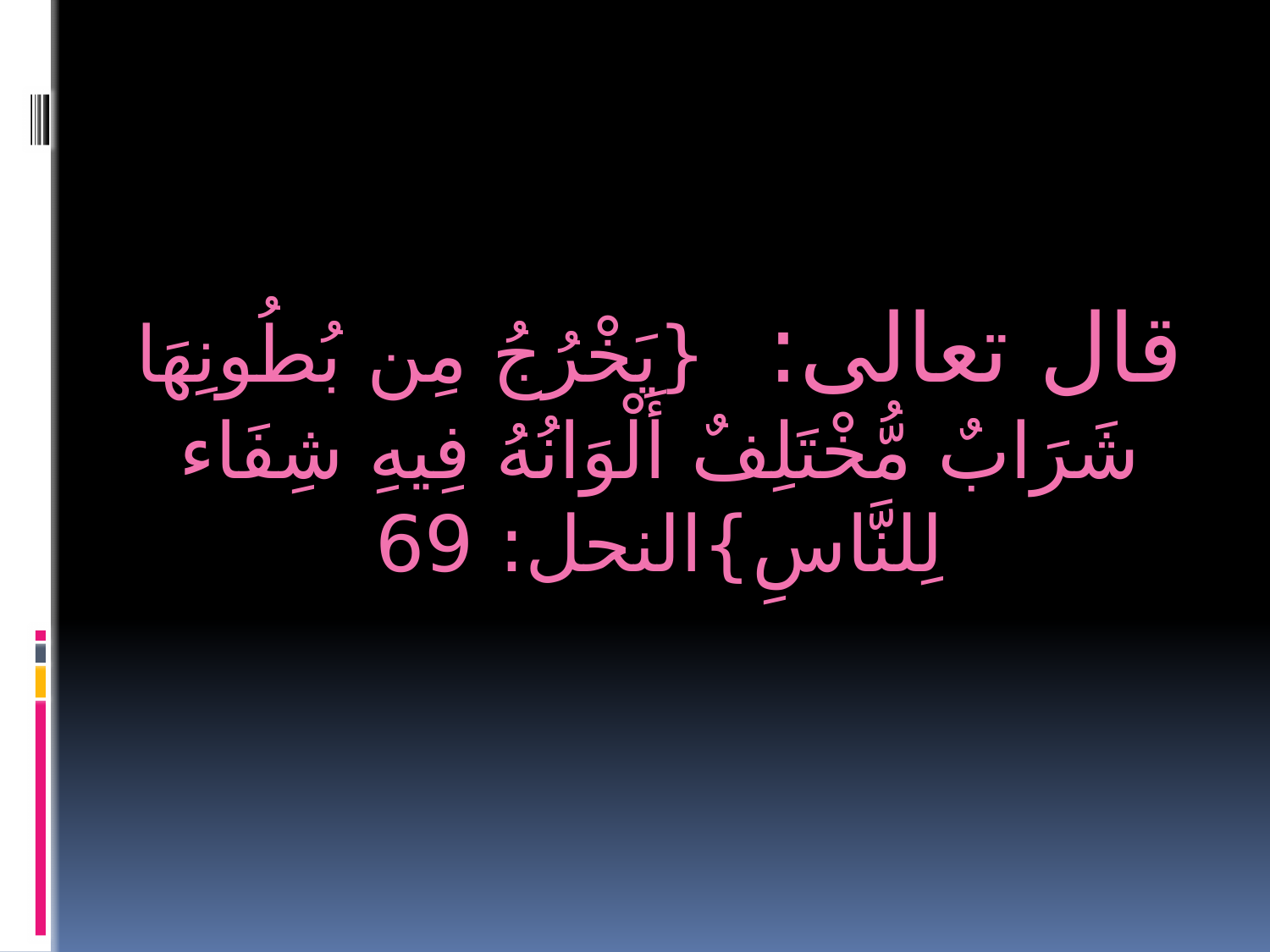

قال تعالى:  {يَخْرُجُ مِن بُطُونِهَا شَرَابٌ مُّخْتَلِفٌ أَلْوَانُهُ فِيهِ شِفَاء لِلنَّاسِ}النحل: 69